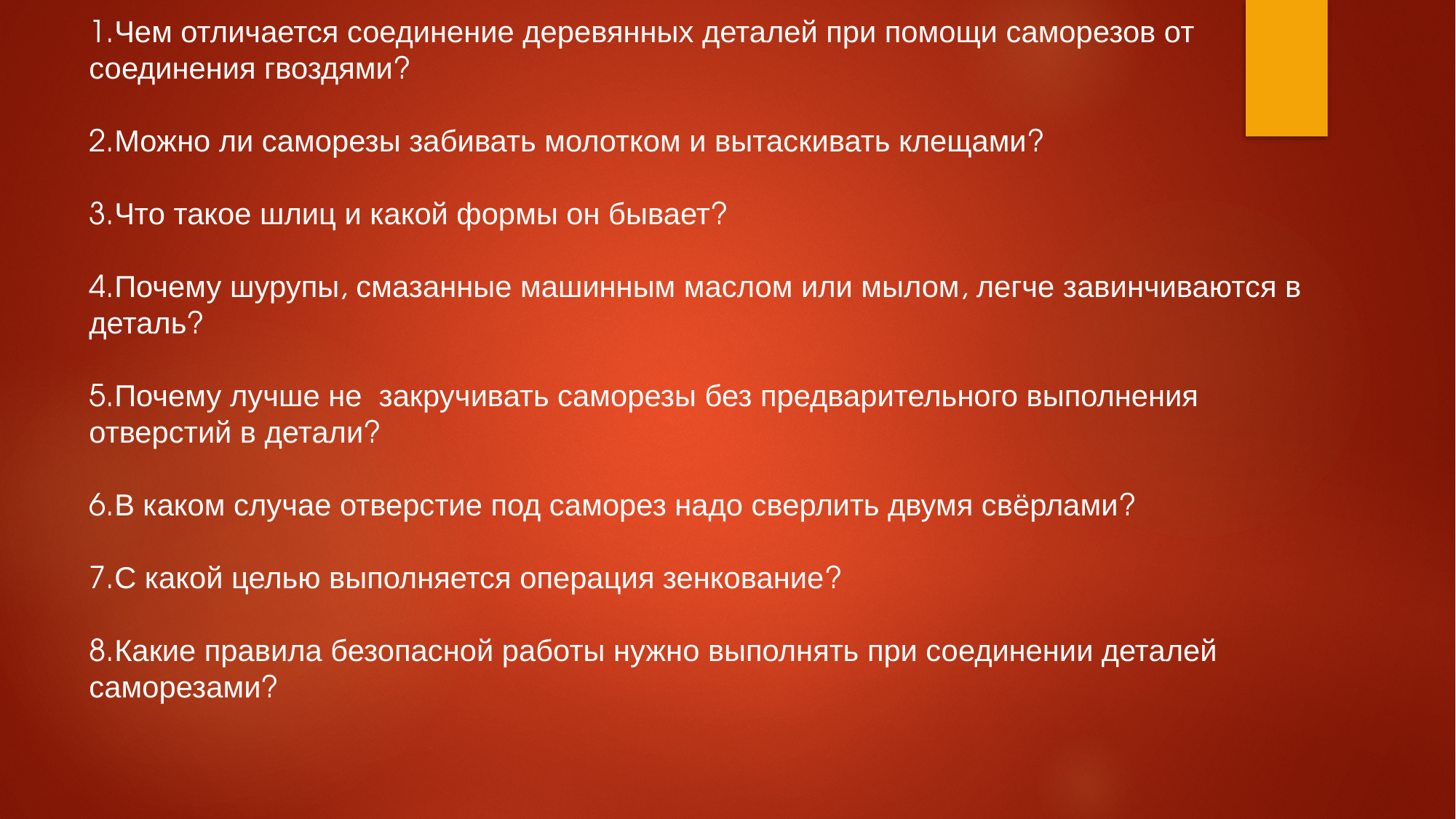

1.Чем отличается соединение деревянных деталей при помощи саморезов от соединения гвоздями?

2.Можно ли саморезы забивать молотком и вытаскивать клещами?

3.Что такое шлиц и какой формы он бывает?

4.Почему шурупы, смазанные машинным маслом или мылом, легче завинчиваются в деталь?

5.Почему лучше не  закручивать саморезы без предварительного выполнения отверстий в детали?

6.В каком случае отверстие под саморез надо сверлить двумя свёрлами?

7.С какой целью выполняется операция зенкование?

8.Какие правила безопасной работы нужно выполнять при соединении деталей саморезами?